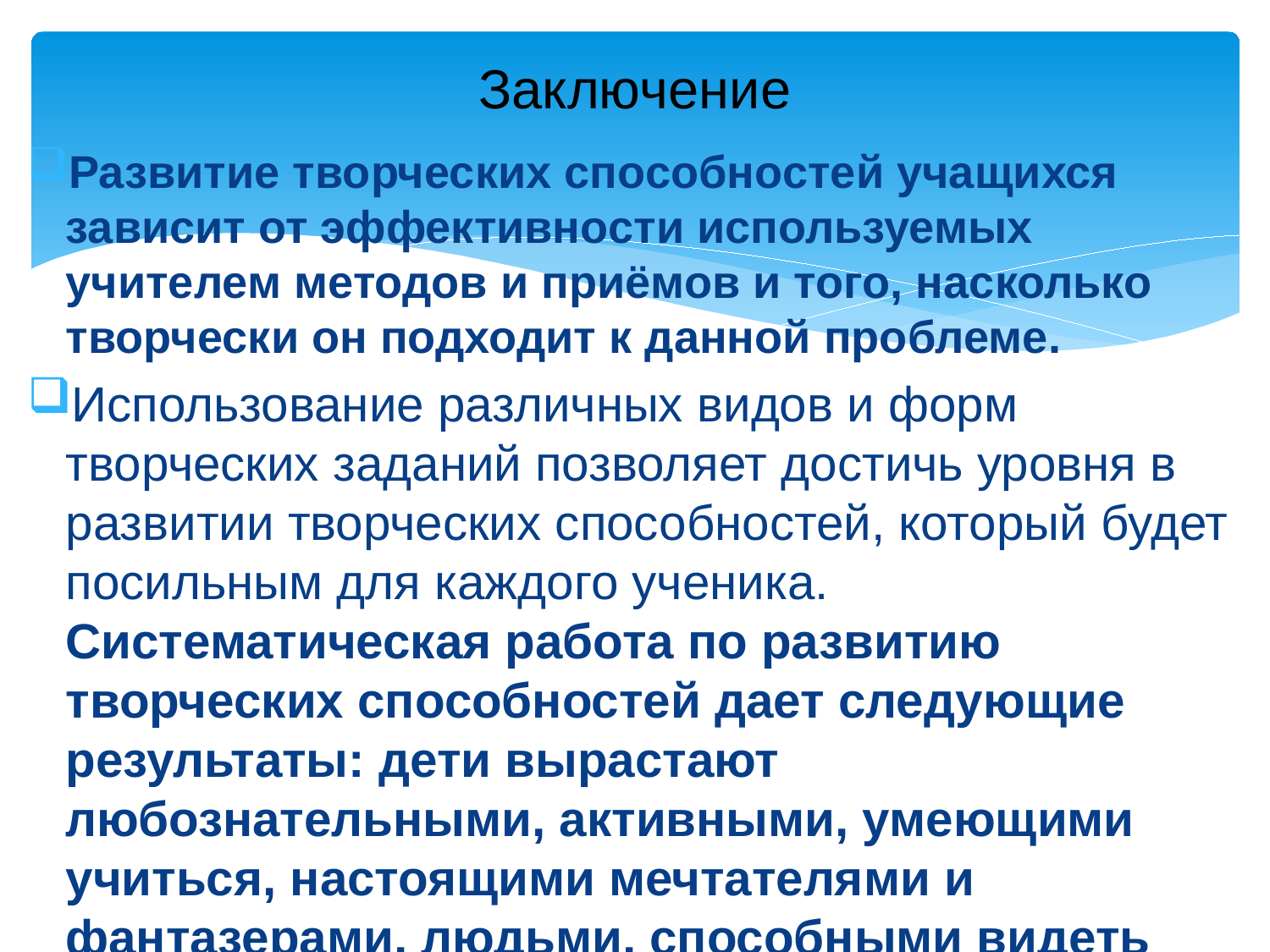

# Заключение
Развитие творческих способностей учащихся зависит от эффективности используемых учителем методов и приёмов и того, насколько творчески он подходит к данной проблеме.
Использование различных видов и форм творческих заданий позволяет достичь уровня в развитии творческих способностей, который будет посильным для каждого ученика. Систематическая работа по развитию творческих способностей дает следующие результаты: дети вырастают любознательными, активными, умеющими учиться, настоящими мечтателями и фантазерами, людьми, способными видеть чудо в привычных вещах.